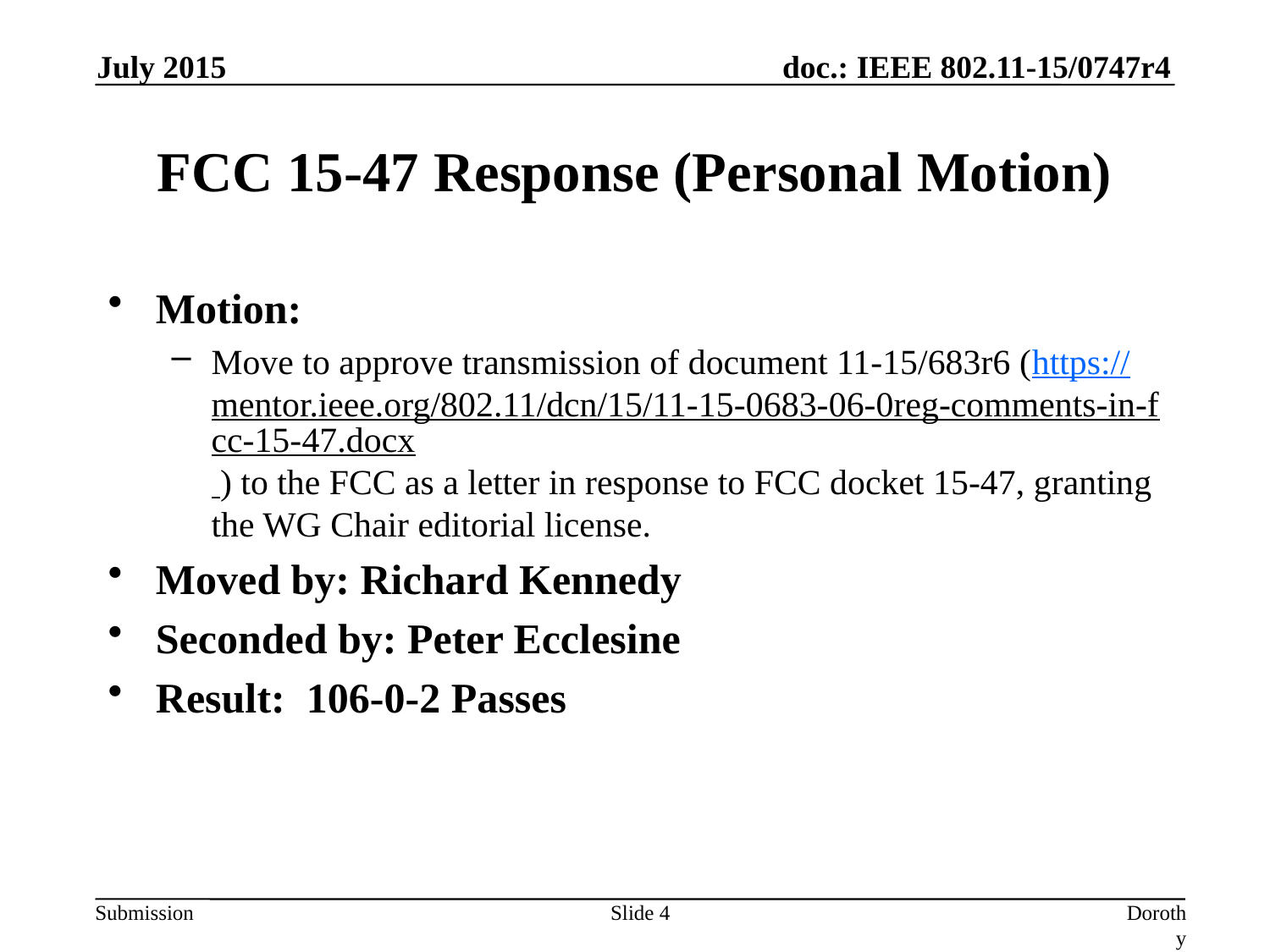

July 2015
# FCC 15-47 Response (Personal Motion)
Motion:
Move to approve transmission of document 11-15/683r6 (https://mentor.ieee.org/802.11/dcn/15/11-15-0683-06-0reg-comments-in-fcc-15-47.docx ) to the FCC as a letter in response to FCC docket 15-47, granting the WG Chair editorial license.
Moved by: Richard Kennedy
Seconded by: Peter Ecclesine
Result:  106-0-2 Passes

Slide 4
Dorothy Stanley, HP-Aruba Networks